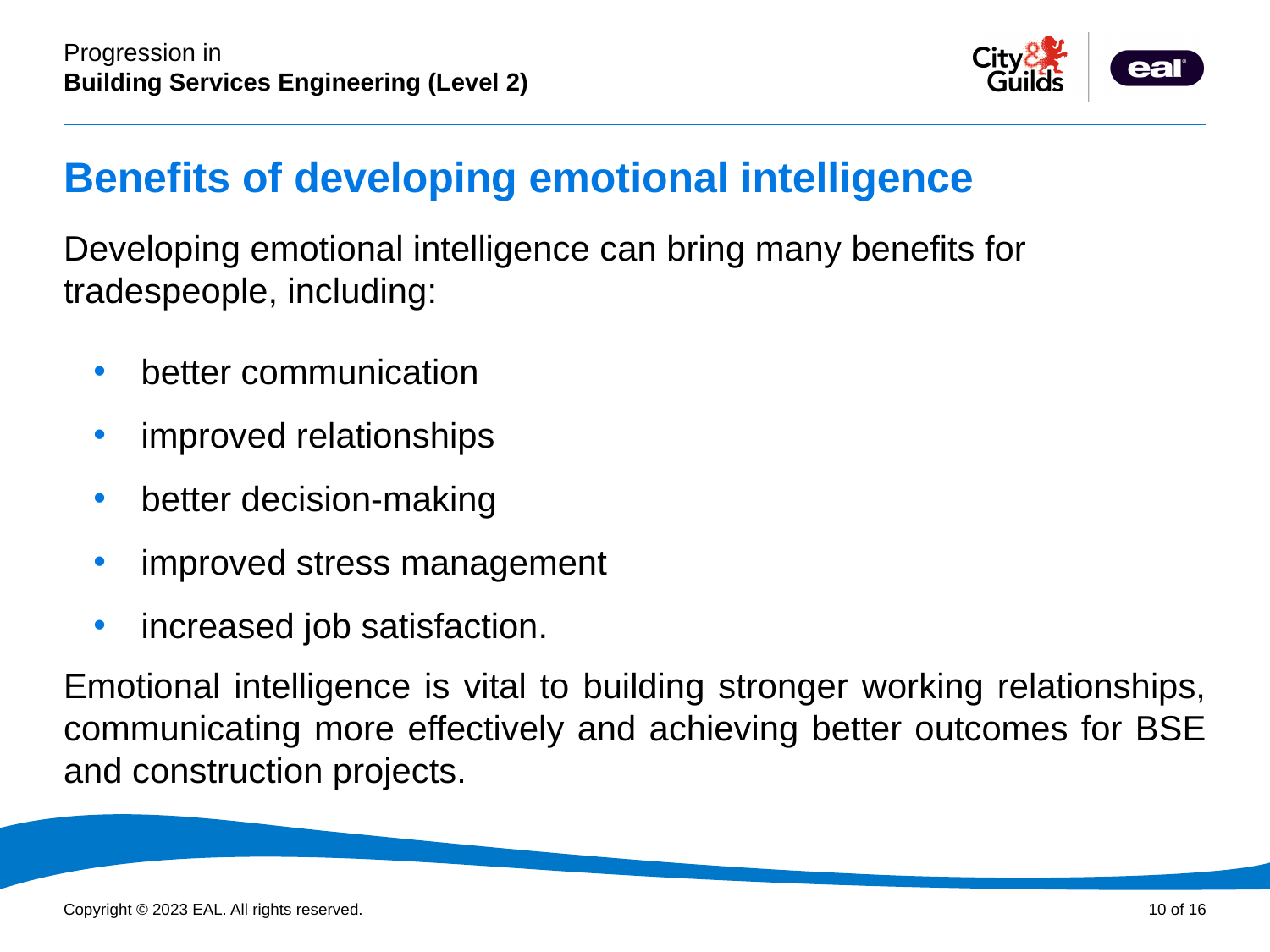

# Benefits of developing emotional intelligence
Developing emotional intelligence can bring many benefits for tradespeople, including:
better communication
improved relationships
better decision-making
improved stress management
increased job satisfaction.
Emotional intelligence is vital to building stronger working relationships, communicating more effectively and achieving better outcomes for BSE and construction projects.